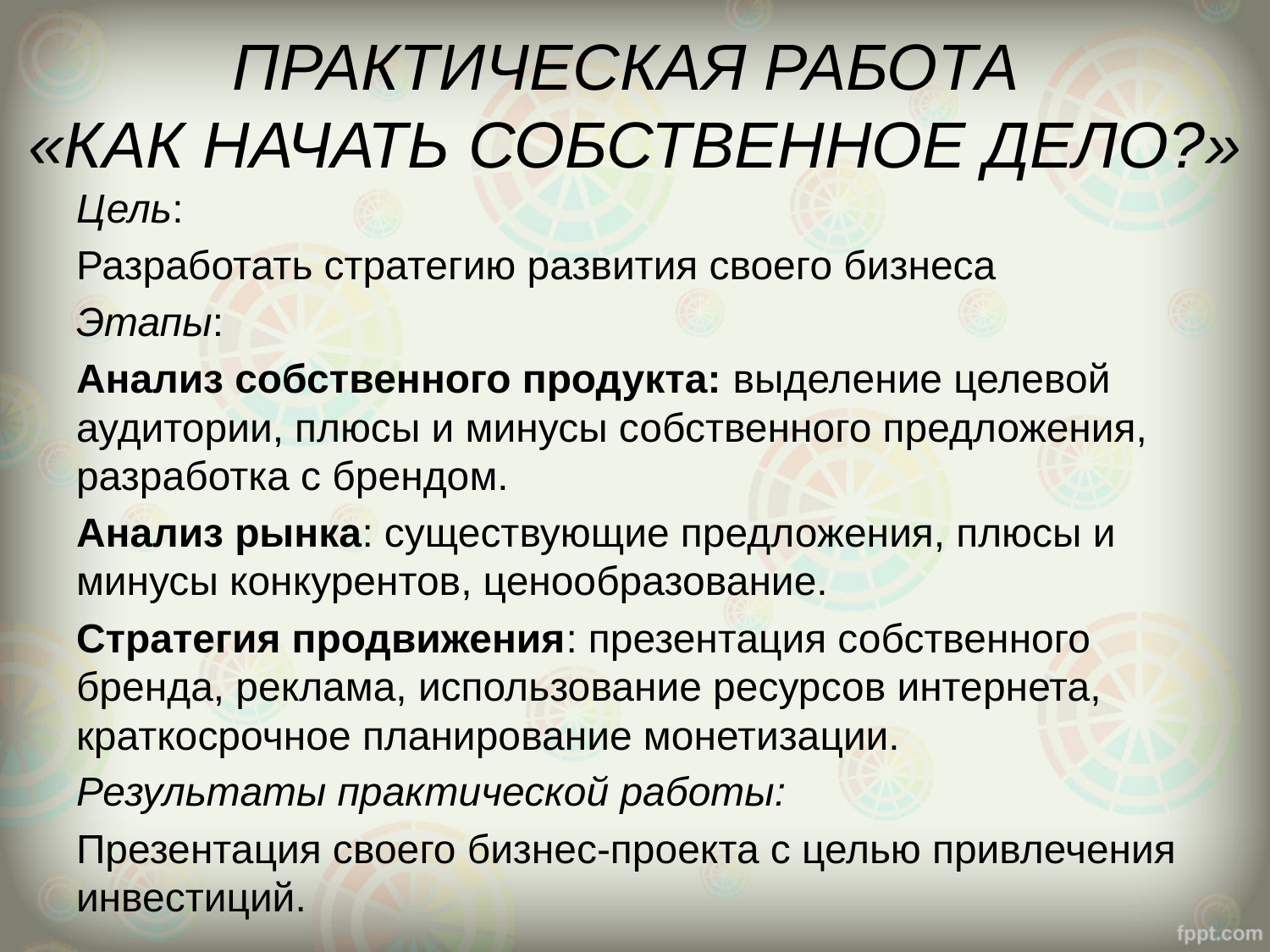

# ПРАКТИЧЕСКАЯ РАБОТА «КАК НАЧАТЬ СОБСТВЕННОЕ ДЕЛО?»
Цель:
Разработать стратегию развития своего бизнеса
Этапы:
Анализ собственного продукта: выделение целевой аудитории, плюсы и минусы собственного предложения, разработка с брендом.
Анализ рынка: существующие предложения, плюсы и минусы конкурентов, ценообразование.
Стратегия продвижения: презентация собственного бренда, реклама, использование ресурсов интернета, краткосрочное планирование монетизации.
Результаты практической работы:
Презентация своего бизнес-проекта с целью привлечения инвестиций.